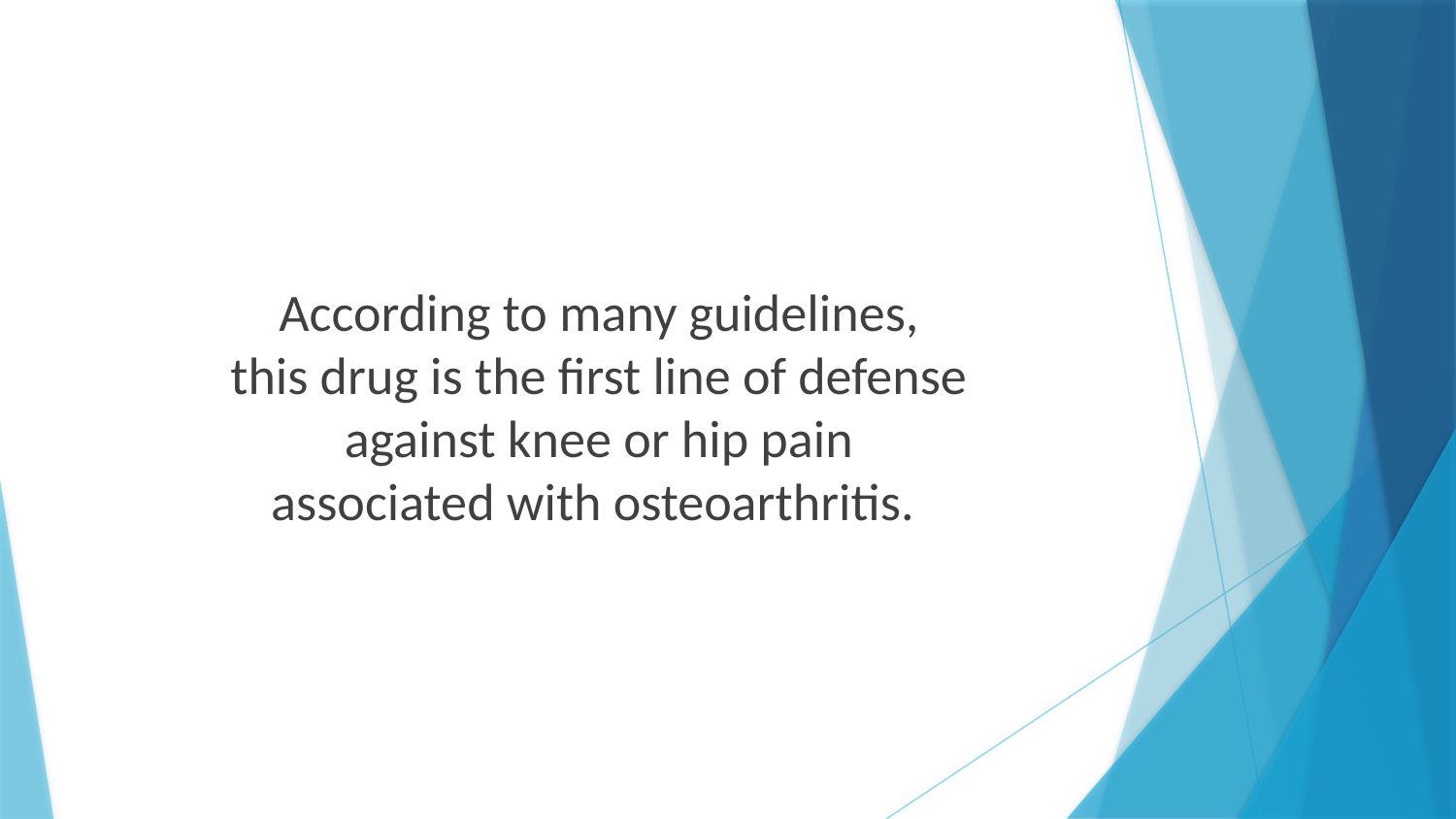

According to many guidelines,
this drug is the first line of defense
against knee or hip pain
associated with osteoarthritis.